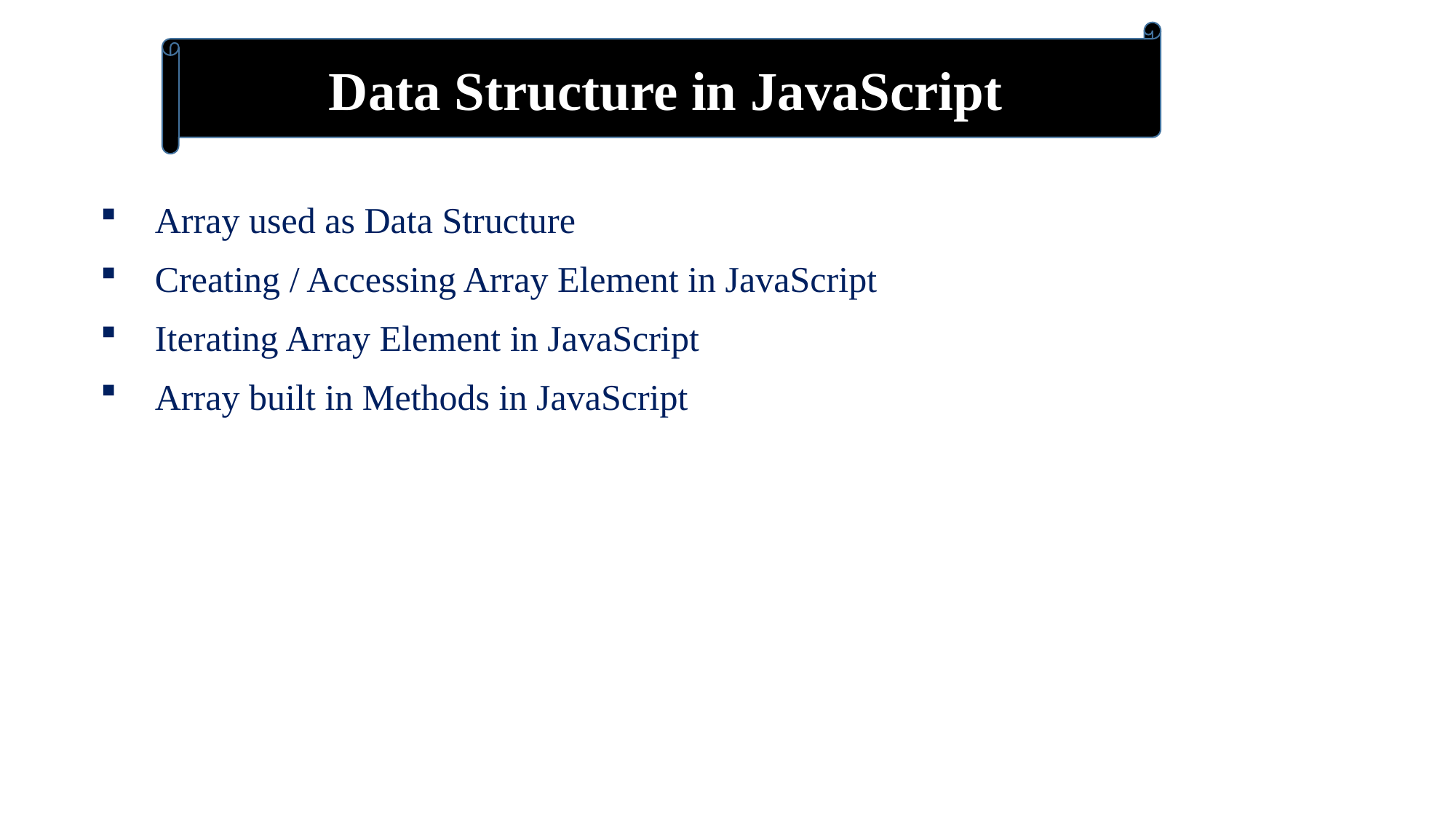

Data Structure in JavaScript
Array used as Data Structure
Creating / Accessing Array Element in JavaScript
Iterating Array Element in JavaScript
Array built in Methods in JavaScript